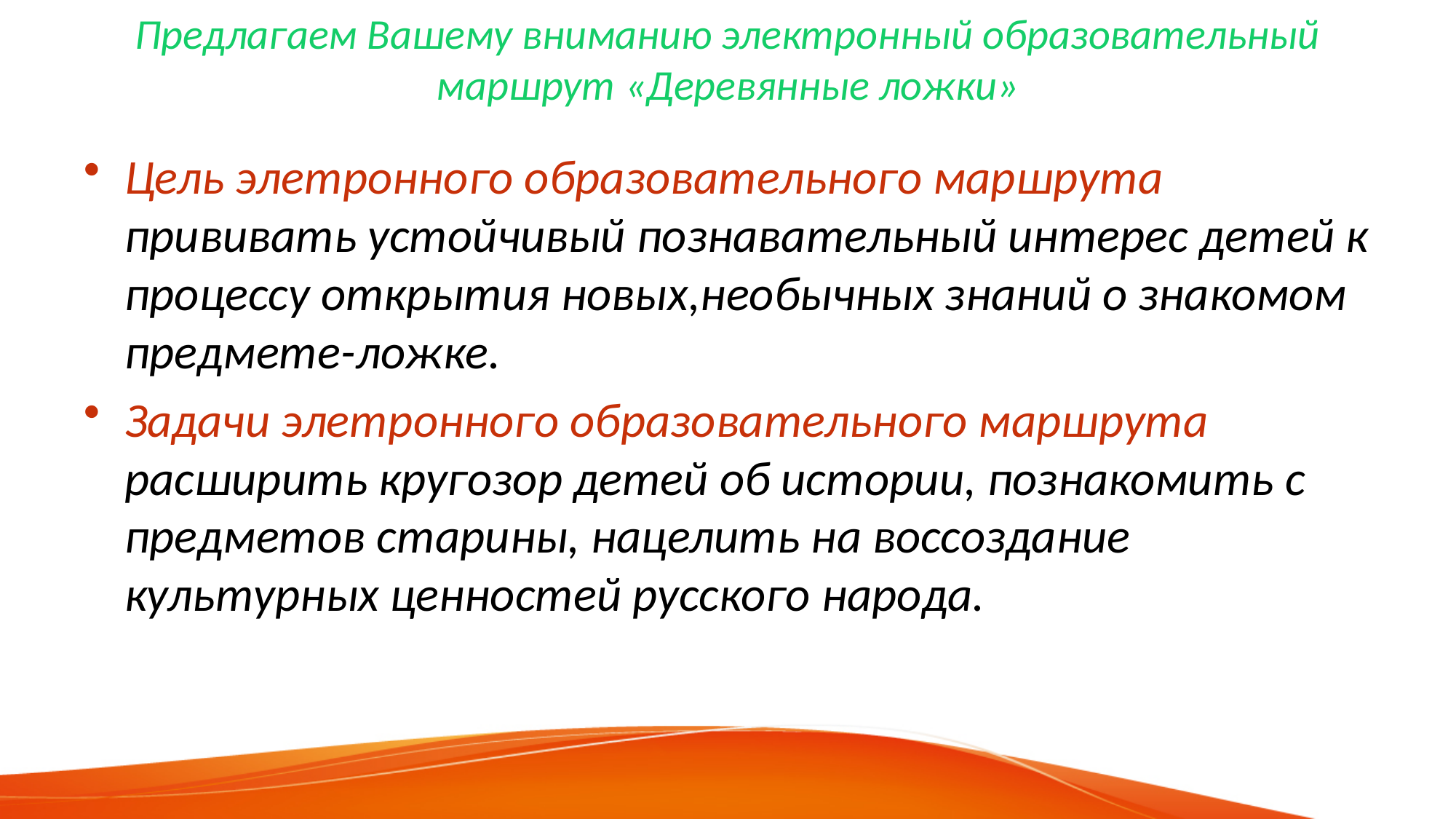

# Предлагаем Вашему вниманию электронный образовательный маршрут «Деревянные ложки»
Цель элетронного образовательного маршрута прививать устойчивый познавательный интерес детей к процессу открытия новых,необычных знаний о знакомом предмете-ложке.
Задачи элетронного образовательного маршрута расширить кругозор детей об истории, познакомить с предметов старины, нацелить на воссоздание культурных ценностей русского народа.